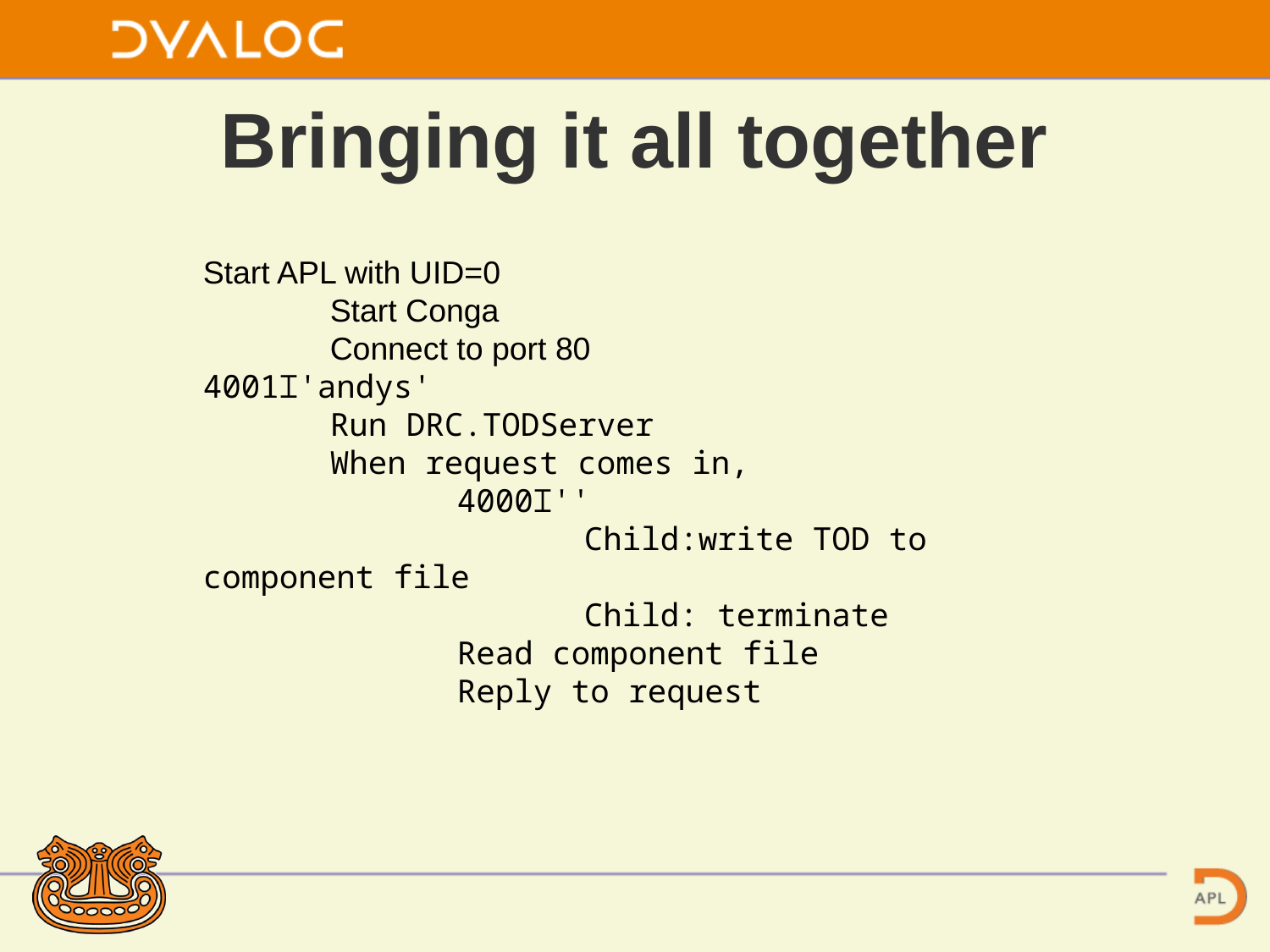

# Bringing it all together
Start APL with UID=0
	Start Conga
	Connect to port 80
4001⌶'andys'
	Run DRC.TODServer
	When request comes in,
		4000⌶''
			Child:write TOD to component file
			Child: terminate
		Read component file
		Reply to request